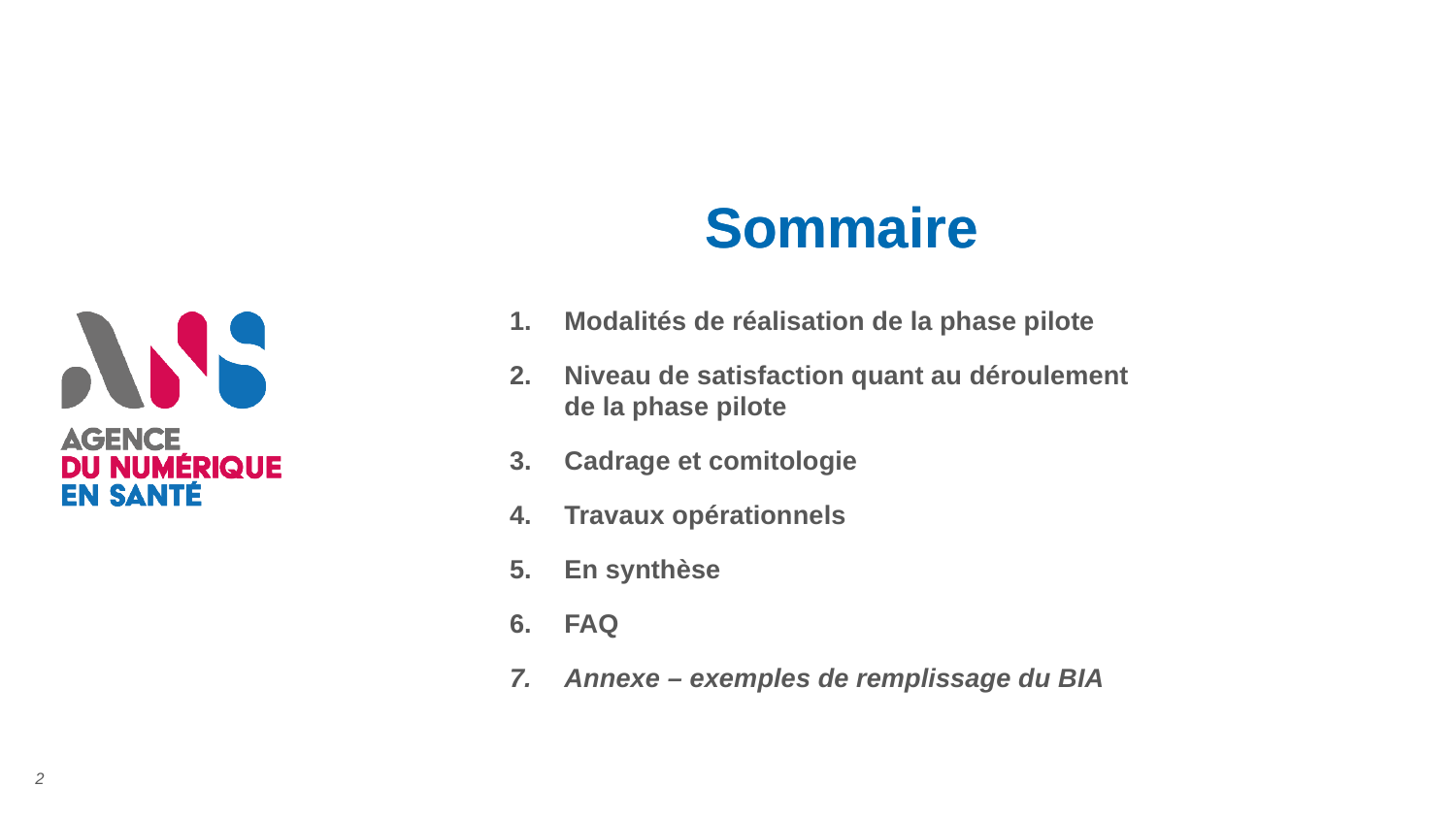

Modalités de réalisation de la phase pilote
Niveau de satisfaction quant au déroulement de la phase pilote
Cadrage et comitologie
Travaux opérationnels
En synthèse
FAQ
Annexe – exemples de remplissage du BIA
2